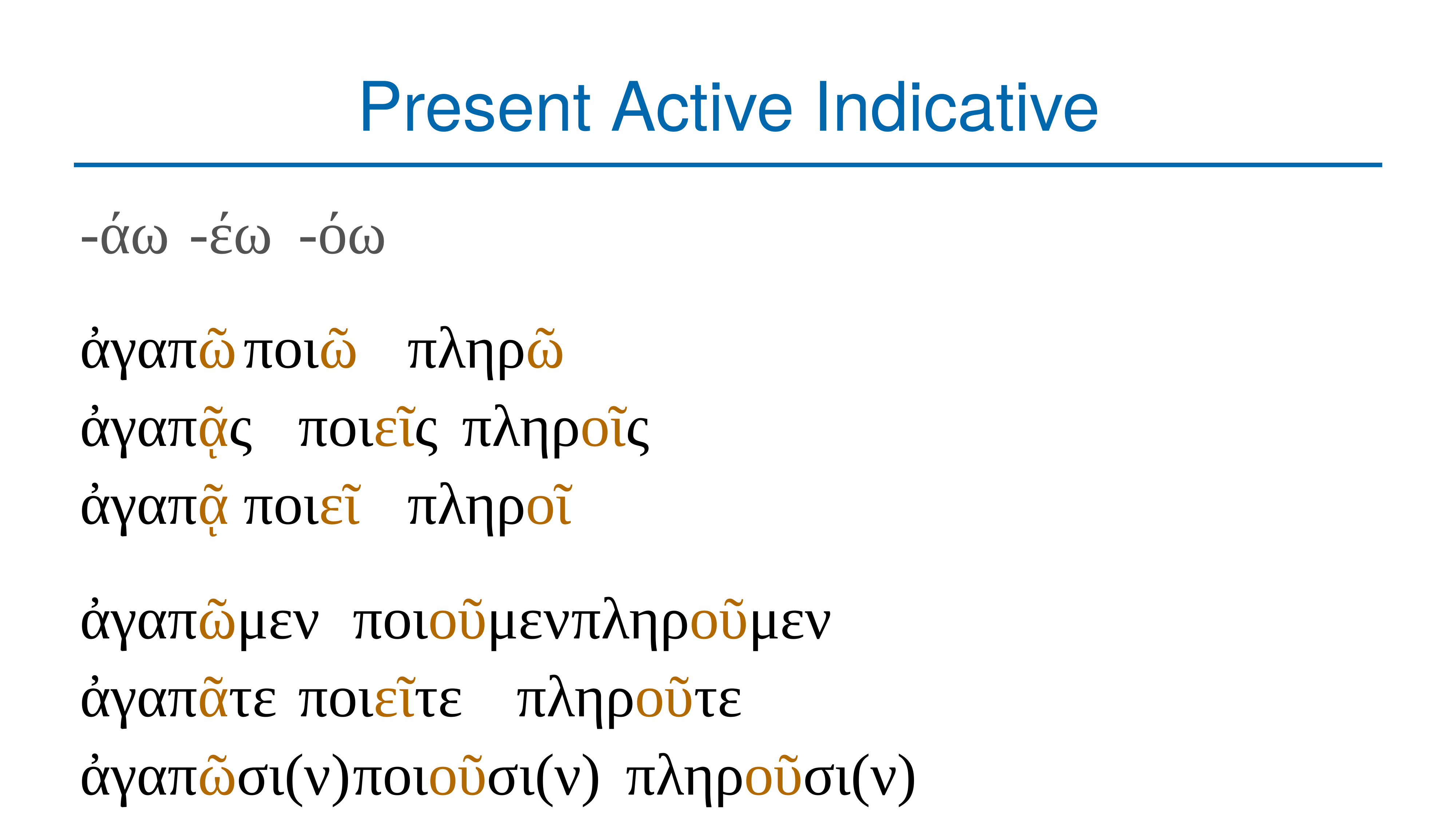

# Present Active Indicative
-άω	-έω	-όω
ἀγαπῶ	ποιῶ	πληρῶ
ἀγαπᾷς	ποιεῖς	πληροῖς
ἀγαπᾷ	ποιεῖ	πληροῖ
ἀγαπῶμεν	ποιοῦμεν	πληροῦμεν
ἀγαπᾶτε	ποιεῖτε	πληροῦτε
ἀγαπῶσι(ν)	ποιοῦσι(ν)	πληροῦσι(ν)